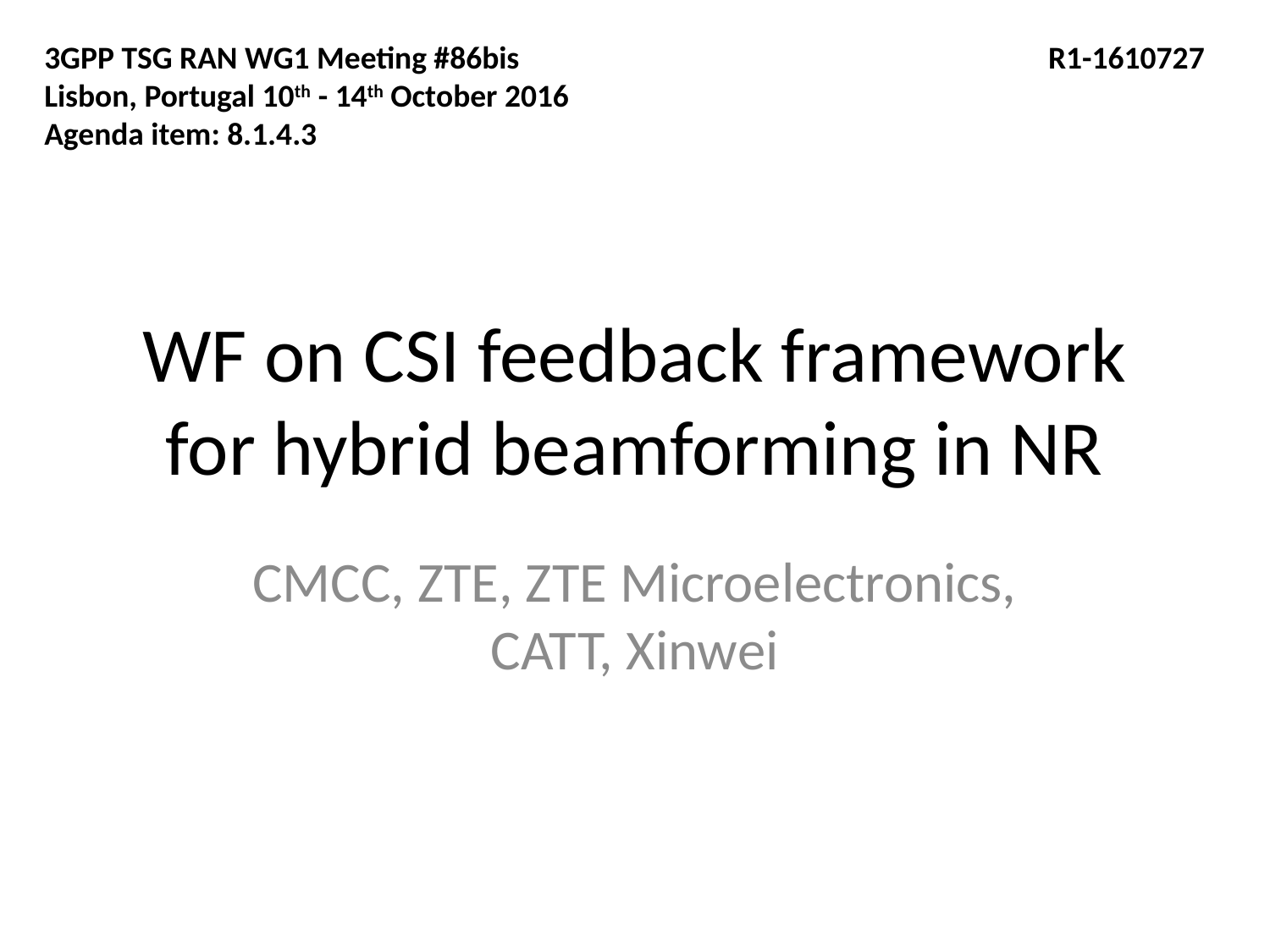

3GPP TSG RAN WG1 Meeting #86bis				                R1-1610727
Lisbon, Portugal 10th - 14th October 2016
Agenda item: 8.1.4.3
# WF on CSI feedback framework for hybrid beamforming in NR
CMCC, ZTE, ZTE Microelectronics, CATT, Xinwei